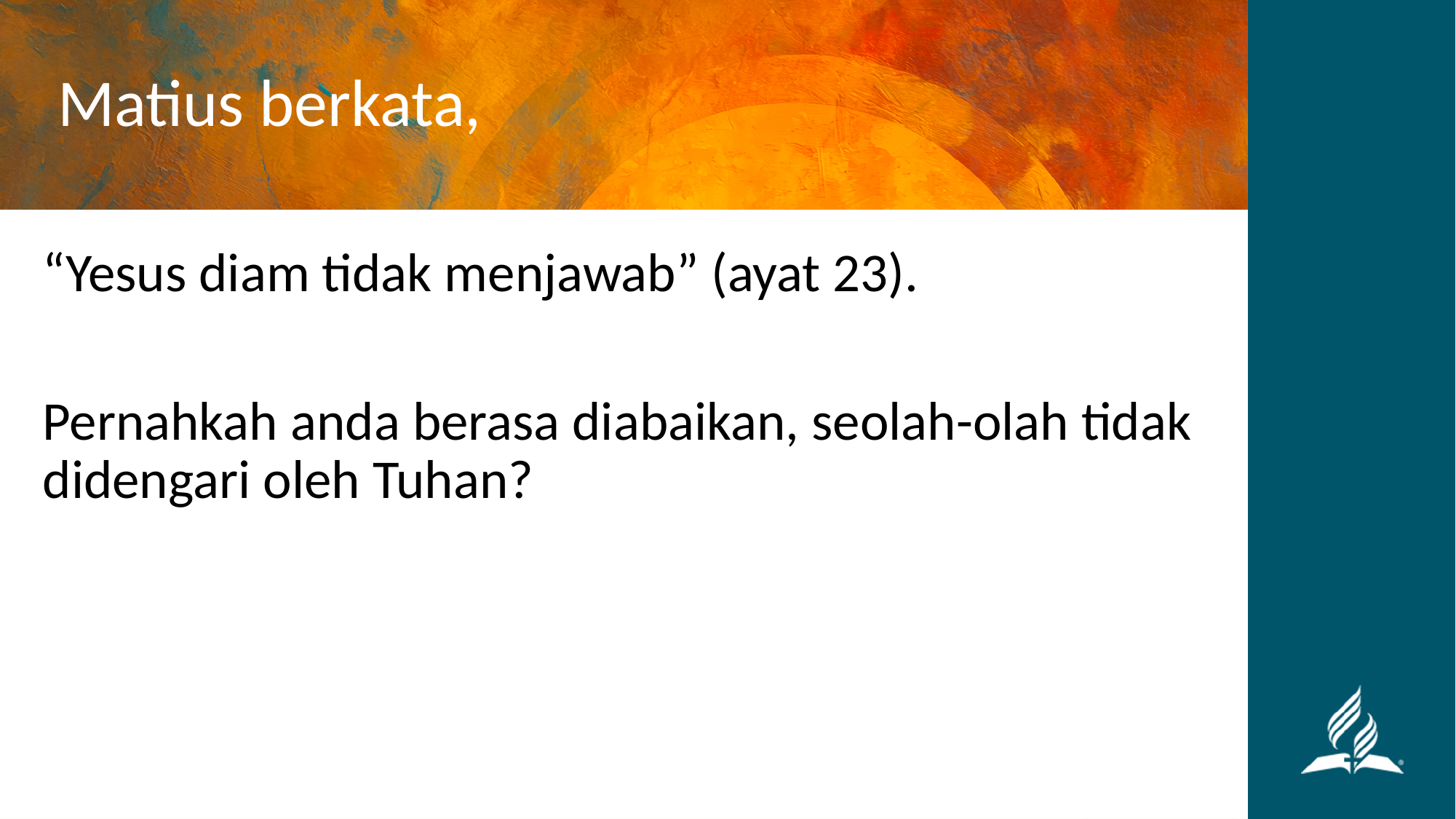

# Matius berkata,
“Yesus diam tidak menjawab” (ayat 23).

Pernahkah anda berasa diabaikan, seolah-olah tidak didengari oleh Tuhan?